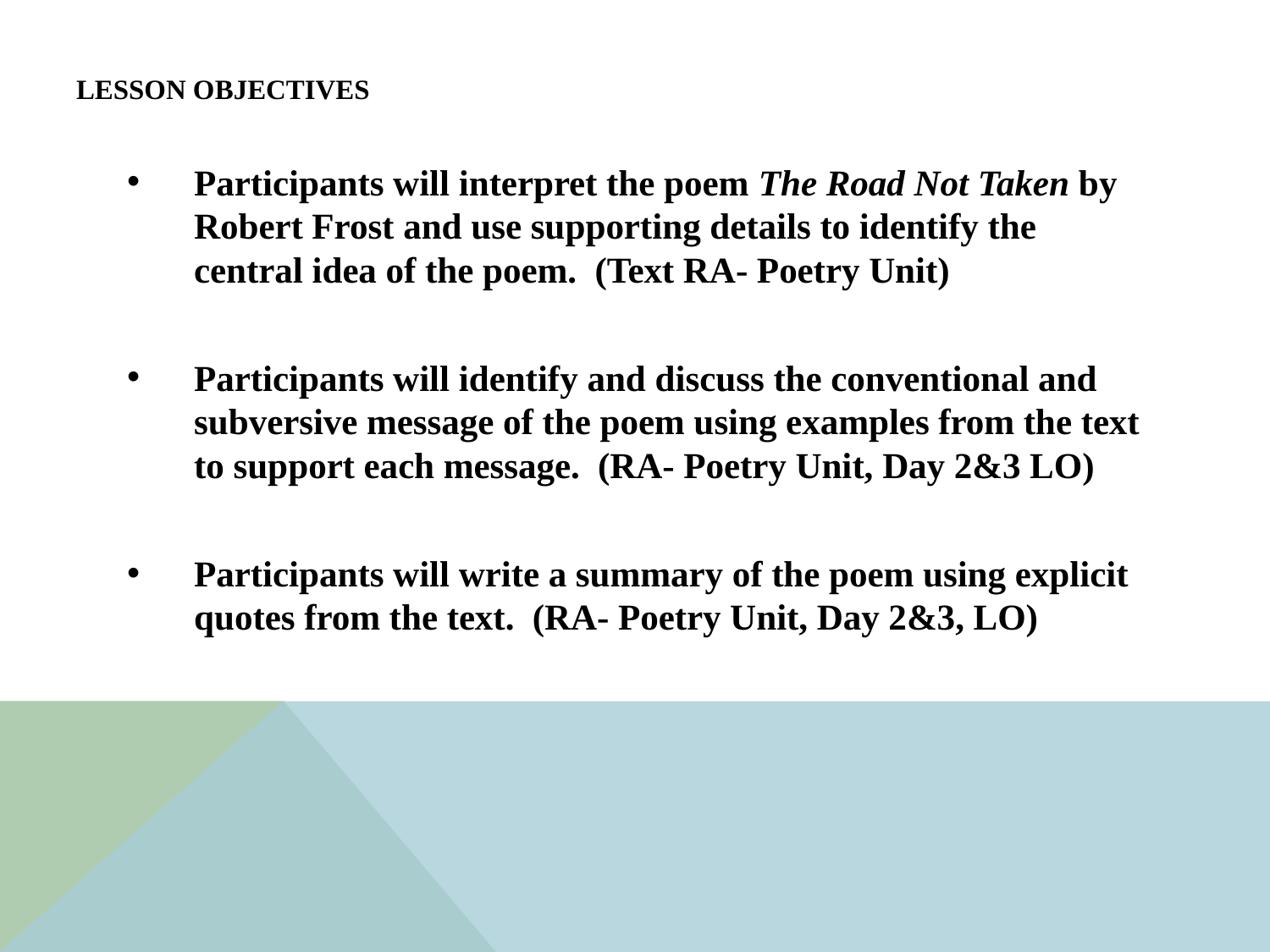

# Lesson Objectives
Participants will interpret the poem The Road Not Taken by Robert Frost and use supporting details to identify the central idea of the poem.  (Text RA- Poetry Unit)

Participants will identify and discuss the conventional and subversive message of the poem using examples from the text to support each message.  (RA- Poetry Unit, Day 2&3 LO)

Participants will write a summary of the poem using explicit quotes from the text.  (RA- Poetry Unit, Day 2&3, LO)